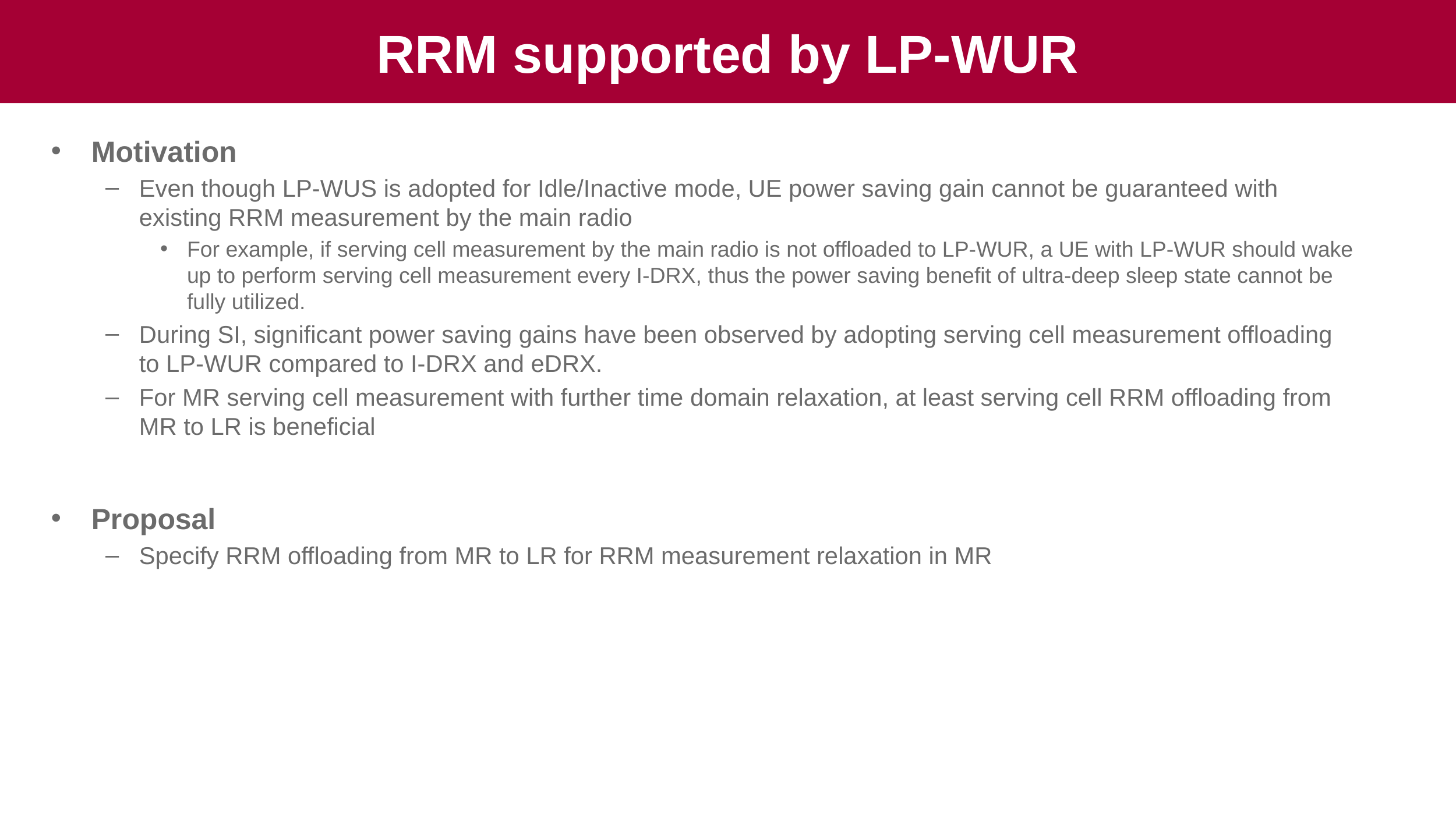

# RRM supported by LP-WUR
Motivation
Even though LP-WUS is adopted for Idle/Inactive mode, UE power saving gain cannot be guaranteed with existing RRM measurement by the main radio
For example, if serving cell measurement by the main radio is not offloaded to LP-WUR, a UE with LP-WUR should wake up to perform serving cell measurement every I-DRX, thus the power saving benefit of ultra-deep sleep state cannot be fully utilized.
During SI, significant power saving gains have been observed by adopting serving cell measurement offloading to LP-WUR compared to I-DRX and eDRX.
For MR serving cell measurement with further time domain relaxation, at least serving cell RRM offloading from MR to LR is beneficial

Proposal
Specify RRM offloading from MR to LR for RRM measurement relaxation in MR